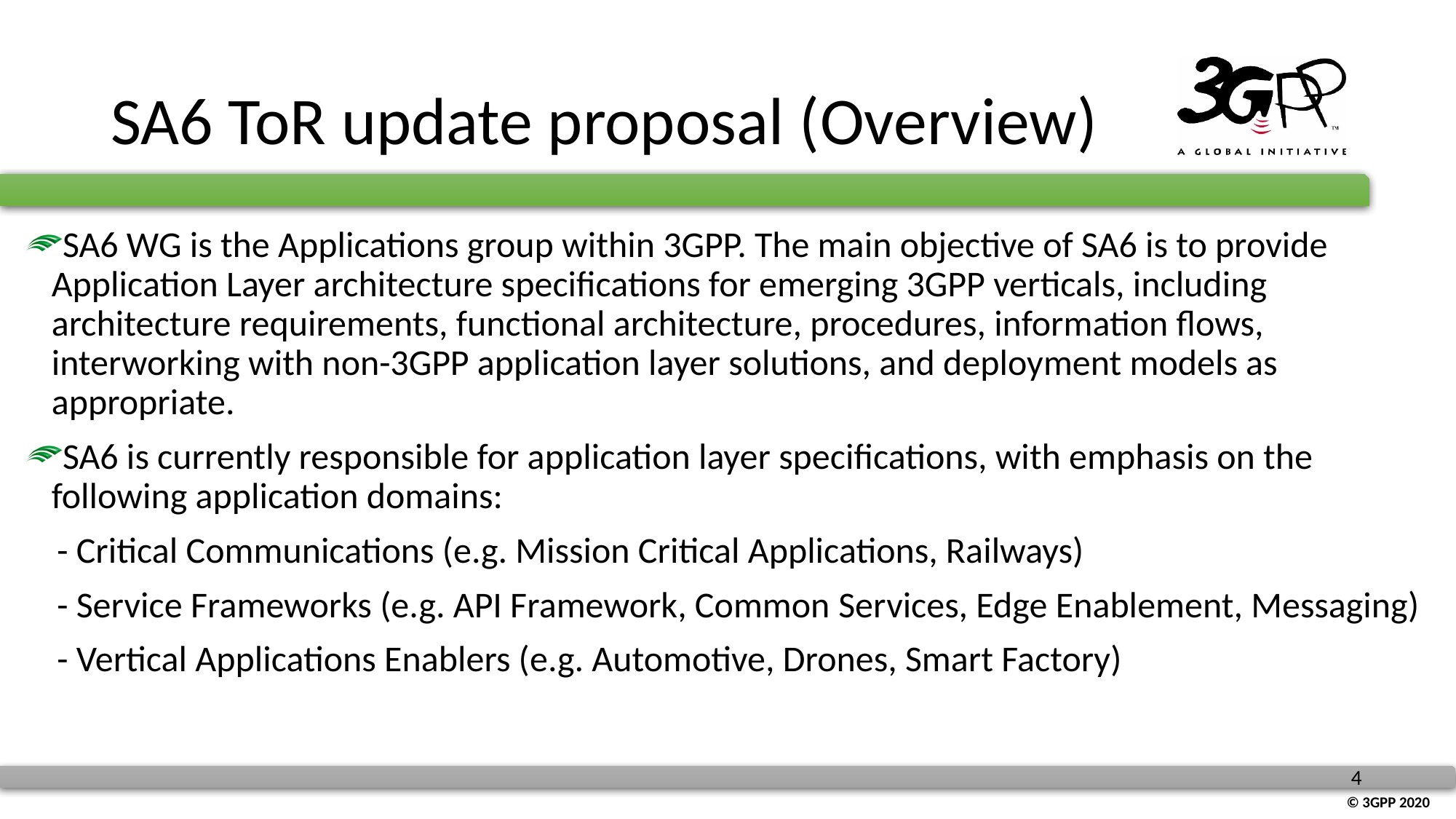

# SA6 ToR update proposal (Overview)
SA6 WG is the Applications group within 3GPP. The main objective of SA6 is to provide Application Layer architecture specifications for emerging 3GPP verticals, including architecture requirements, functional architecture, procedures, information flows, interworking with non-3GPP application layer solutions, and deployment models as appropriate.
SA6 is currently responsible for application layer specifications, with emphasis on the following application domains:
    - Critical Communications (e.g. Mission Critical Applications, Railways)
    - Service Frameworks (e.g. API Framework, Common Services, Edge Enablement, Messaging)
    - Vertical Applications Enablers (e.g. Automotive, Drones, Smart Factory)